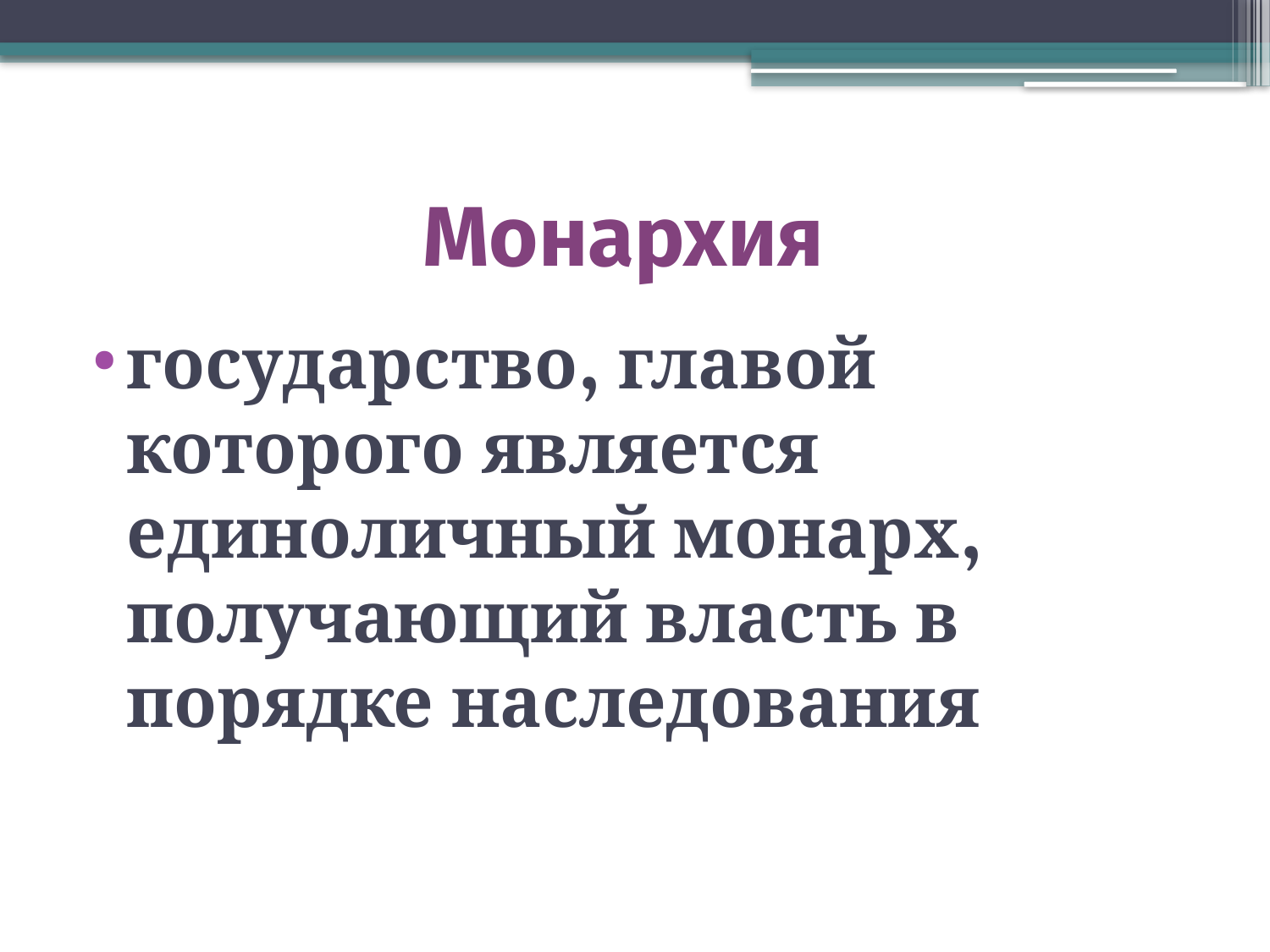

Монархия
государство, главой которого является единоличный монарх, получающий власть в порядке наследования